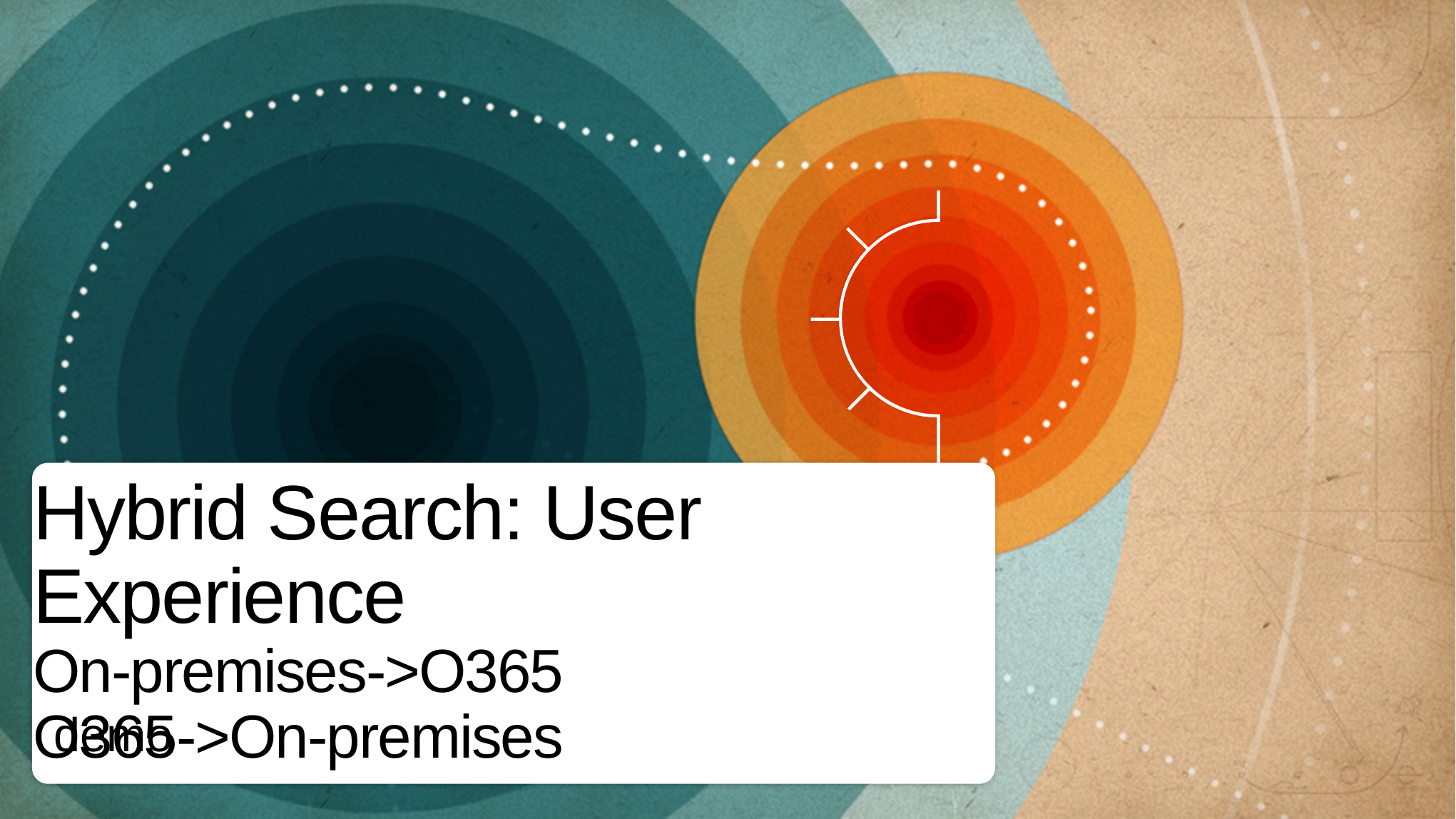

# Hybrid Search: User Experience On-premises->O365 O365->On-premises
demo